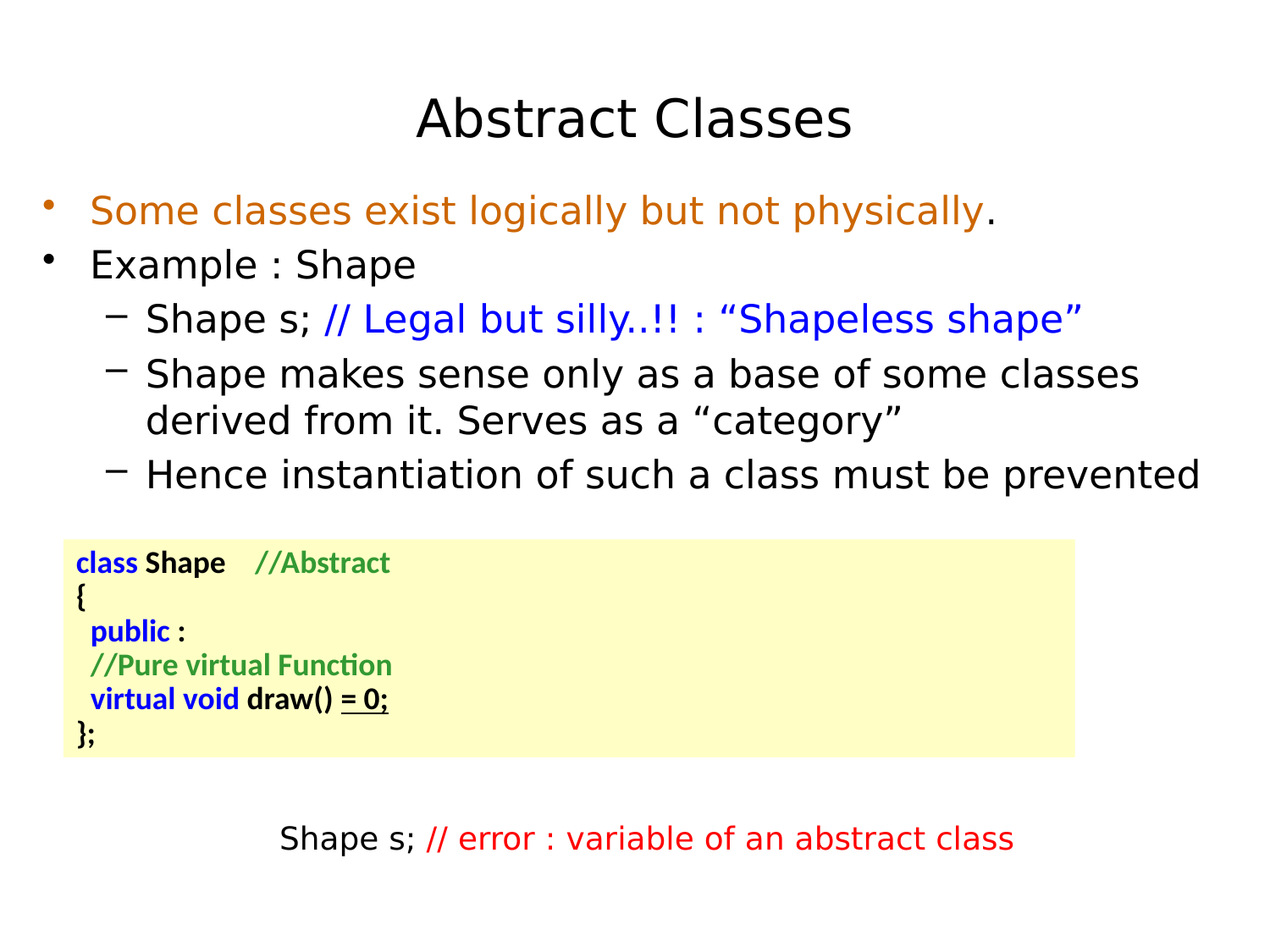

# Abstract Classes
Some classes exist logically but not physically.
Example : Shape
Shape s; // Legal but silly..!! : “Shapeless shape”
Shape makes sense only as a base of some classes derived from it. Serves as a “category”
Hence instantiation of such a class must be prevented
class Shape    //Abstract
{
  public :
  //Pure virtual Function
  virtual void draw() = 0;
};
Shape s; // error : variable of an abstract class